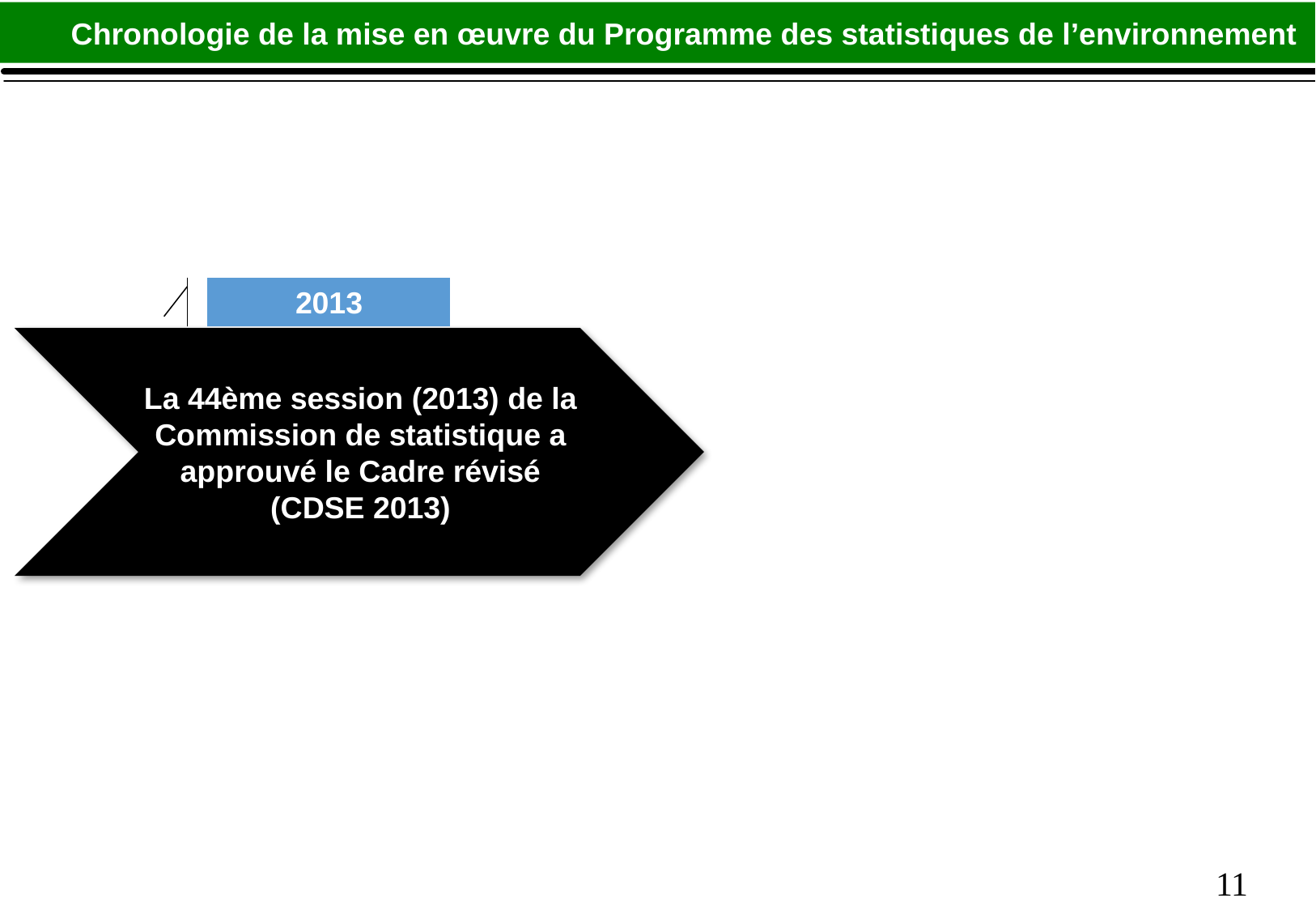

Chronologie de la mise en œuvre du Programme des statistiques de l’environnement

2013
La 44ème session (2013) de la Commission de statistique a approuvé le Cadre révisé (CDSE 2013)
11